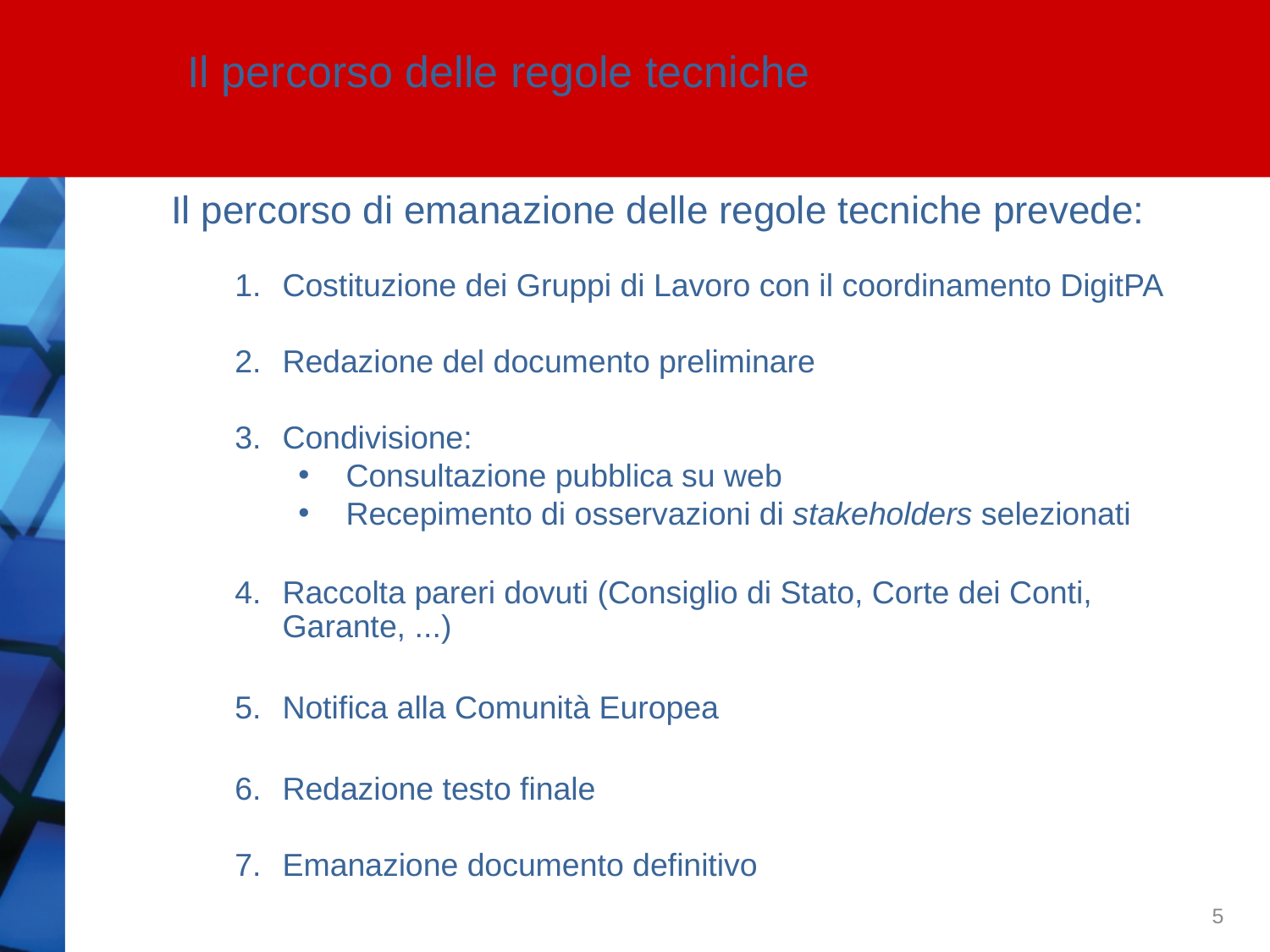

Il percorso delle regole tecniche

Il percorso di emanazione delle regole tecniche prevede:

Costituzione dei Gruppi di Lavoro con il coordinamento DigitPA

Redazione del documento preliminare

Condivisione:
Consultazione pubblica su web
Recepimento di osservazioni di stakeholders selezionati

Raccolta pareri dovuti (Consiglio di Stato, Corte dei Conti, Garante, ...)

Notifica alla Comunità Europea

Redazione testo finale

Emanazione documento definitivo

5